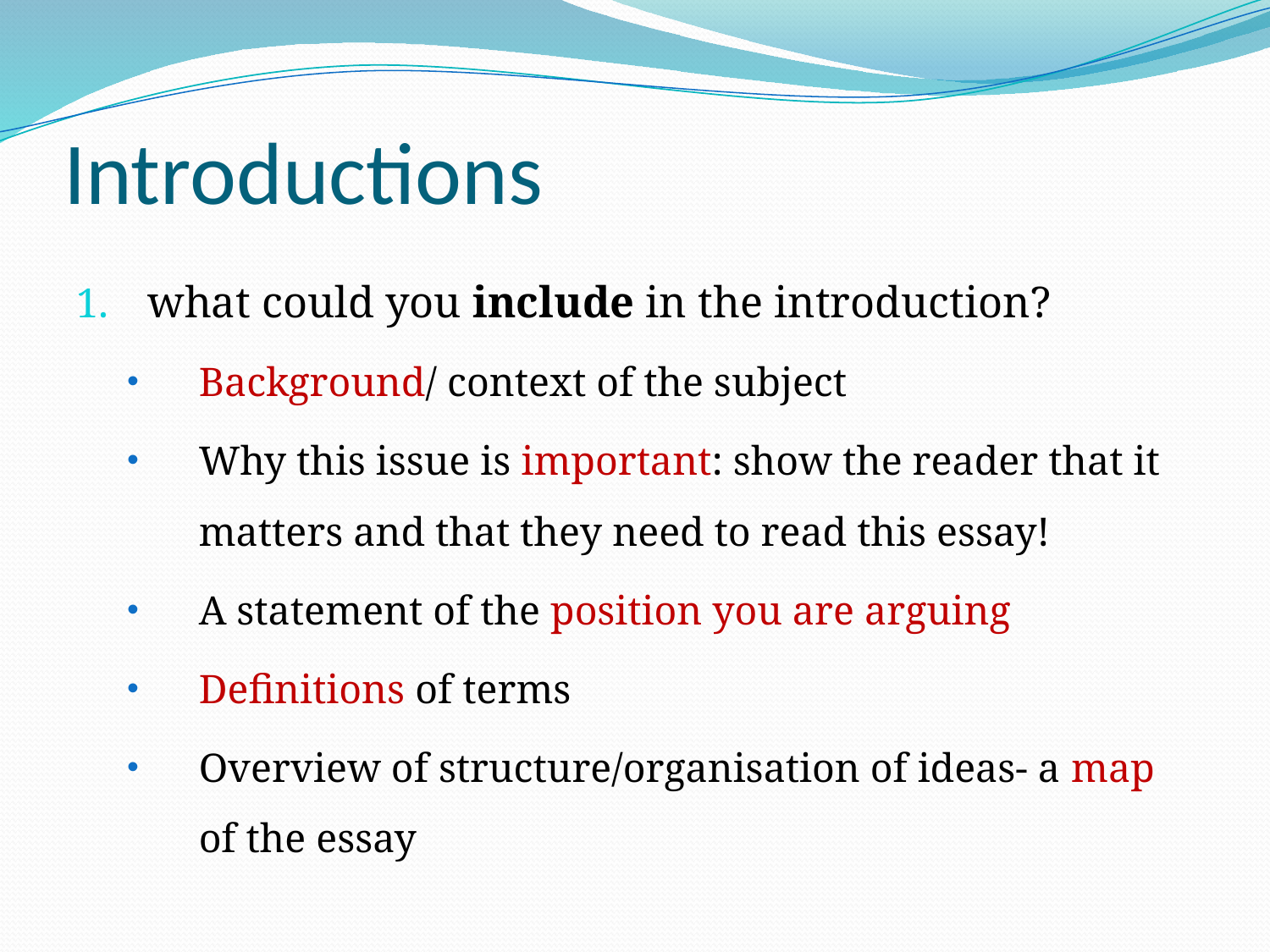

# Introductions
what could you include in the introduction?
Background/ context of the subject
Why this issue is important: show the reader that it matters and that they need to read this essay!
A statement of the position you are arguing
Definitions of terms
Overview of structure/organisation of ideas- a map of the essay